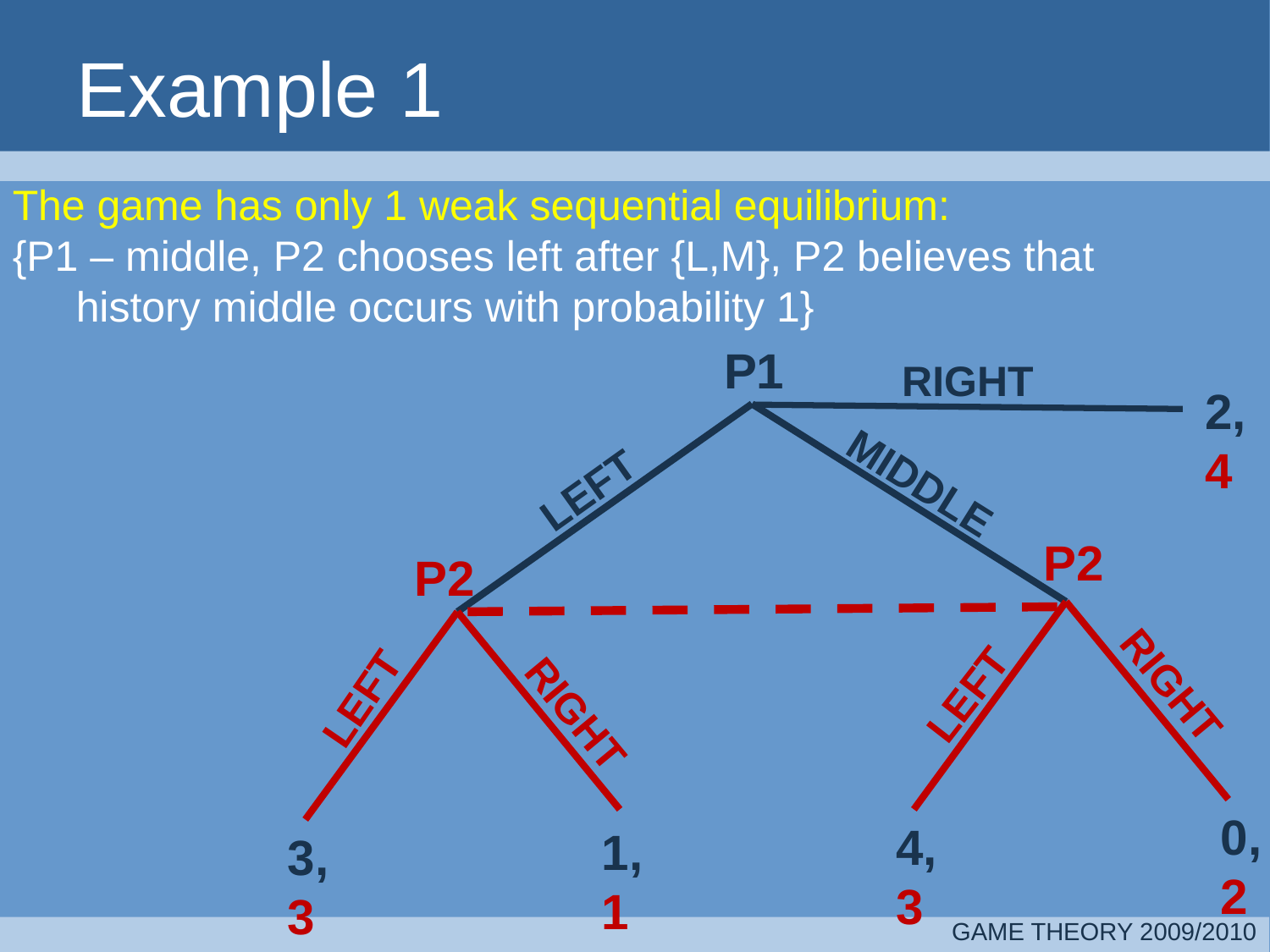

# Example 1
The game has only 1 weak sequential equilibrium:
{P1 – middle, P2 chooses left after {L,M}, P2 believes that history middle occurs with probability 1}
P1
RIGHT
LEFT
P2
P2
RIGHT
LEFT
LEFT
RIGHT
0,
2
4,
3
1,
1
3,
3

2,
4
MIDDLE
GAME THEORY 2009/2010